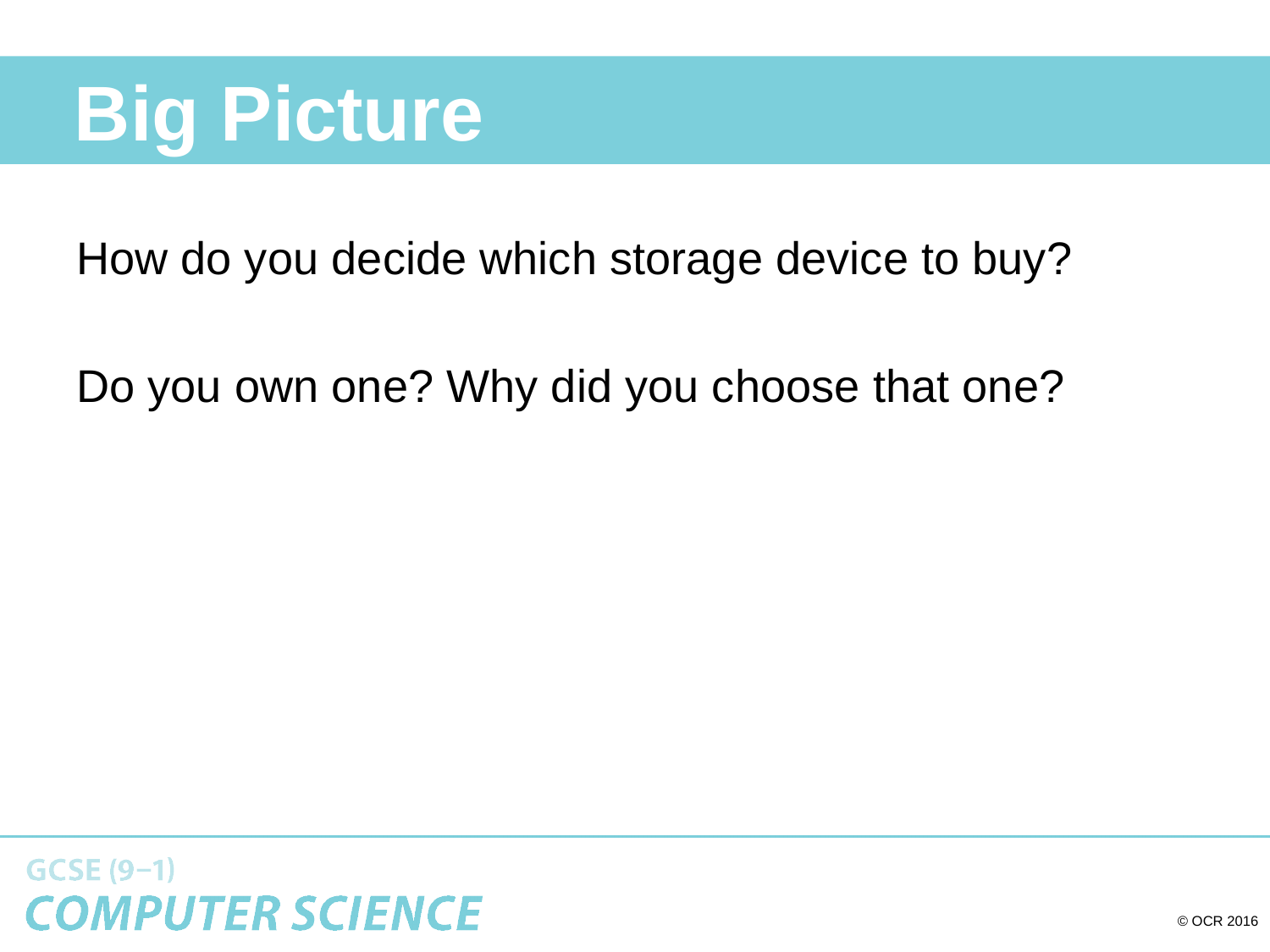

# Big Picture
How do you decide which storage device to buy?

Do you own one? Why did you choose that one?